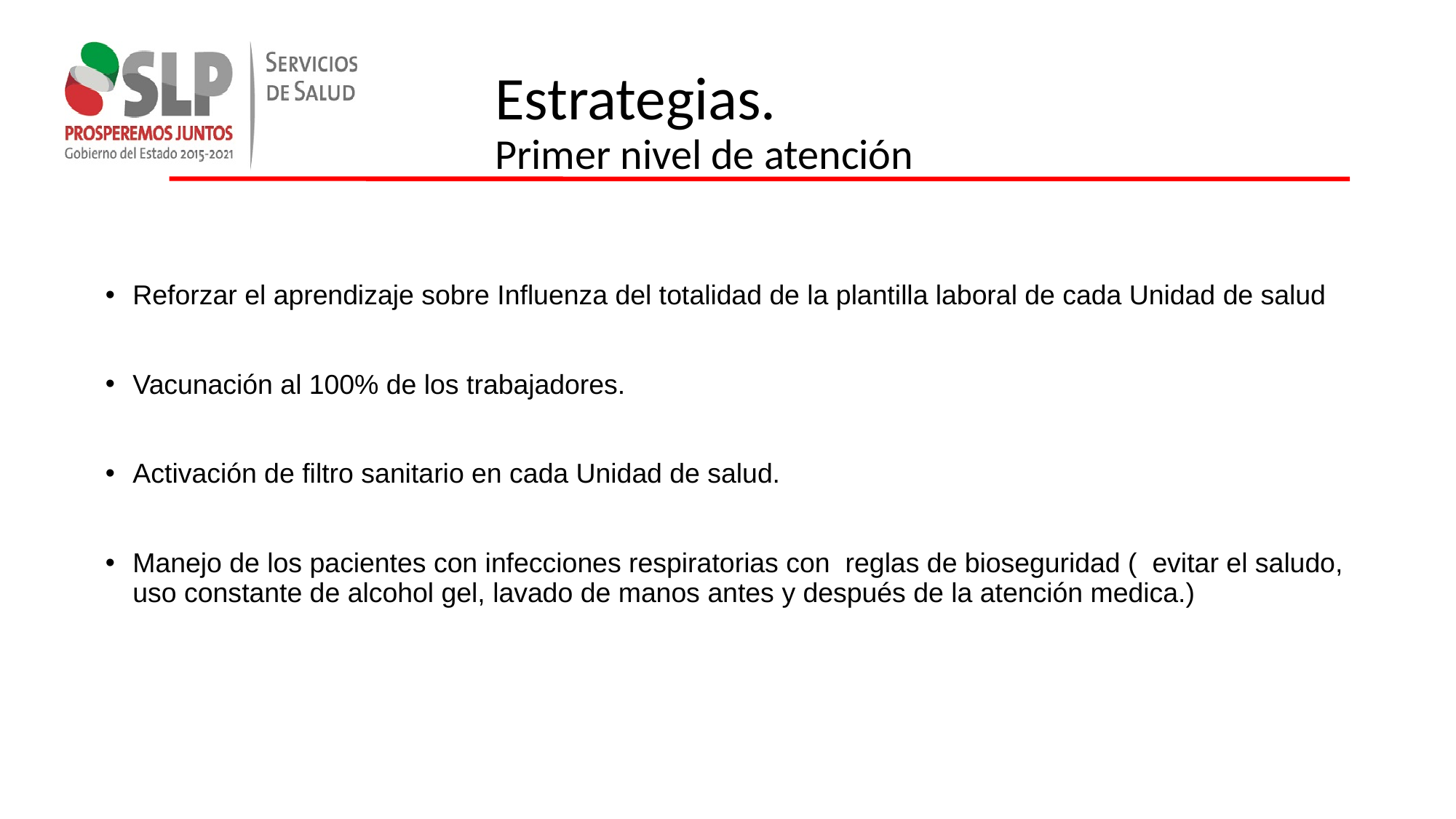

# Estrategias. Primer nivel de atención
Reforzar el aprendizaje sobre Influenza del totalidad de la plantilla laboral de cada Unidad de salud

Vacunación al 100% de los trabajadores.

Activación de filtro sanitario en cada Unidad de salud.

Manejo de los pacientes con infecciones respiratorias con  reglas de bioseguridad (  evitar el saludo, uso constante de alcohol gel, lavado de manos antes y después de la atención medica.)